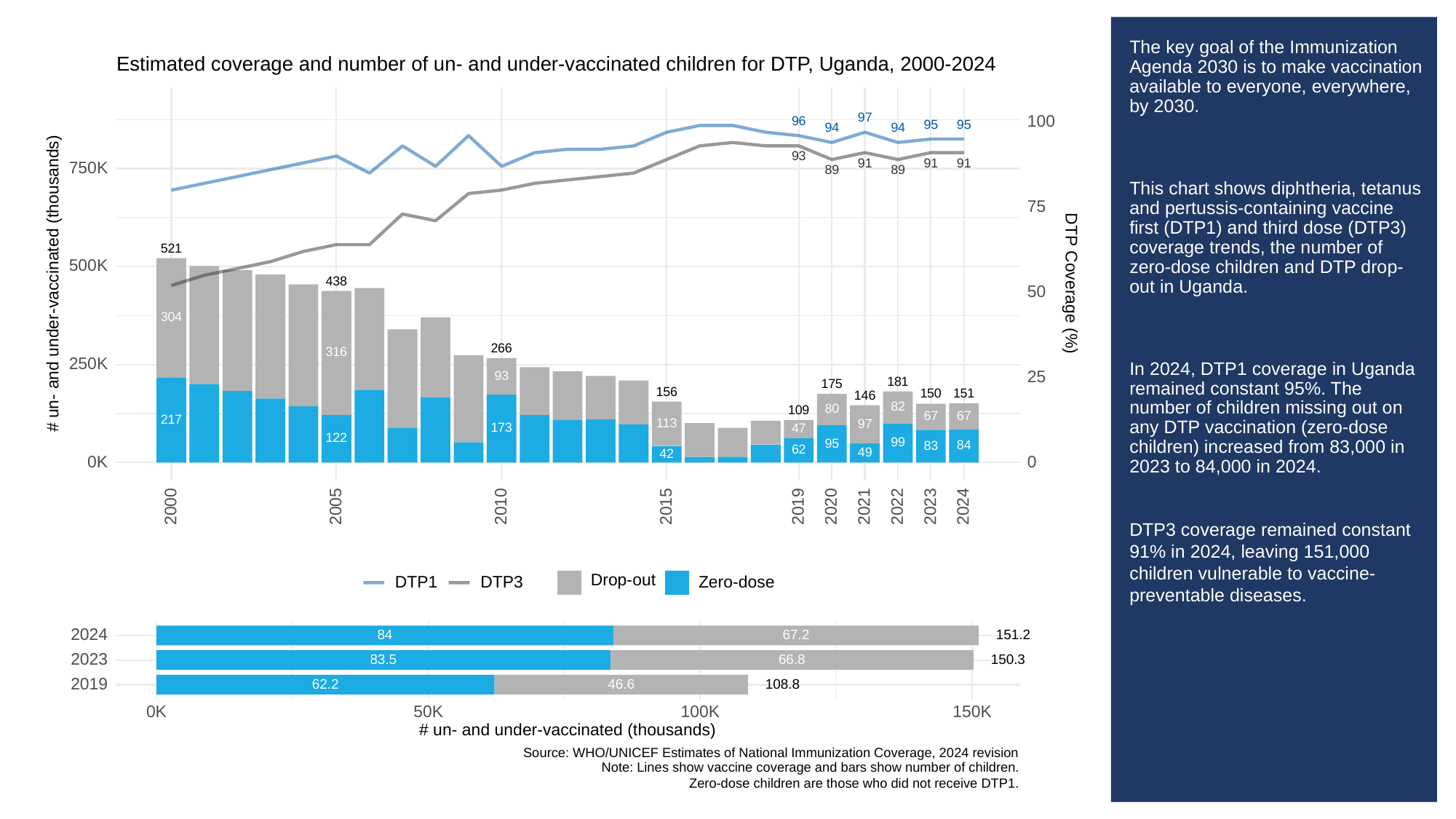

# The key goal of the Immunization Agenda 2030 is to make vaccination available to everyone, everywhere, by 2030.

This chart shows diphtheria, tetanus and pertussis-containing vaccine first (DTP1) and third dose (DTP3) coverage trends, the number of zero-dose children and DTP drop-out in Uganda.

In 2024, DTP1 coverage in Uganda remained constant 95%. The number of children missing out on any DTP vaccination (zero-dose children) increased from 83,000 in 2023 to 84,000 in 2024.

DTP3 coverage remained constant 91% in 2024, leaving 151,000 children vulnerable to vaccine-preventable diseases.

Estimated coverage and number of un- and under-vaccinated children for DTP, Uganda, 2000-2024

97
100
96

95
95
94
94

93
91
91
91
750K
89
89

75

521

500K

# un- and under-vaccinated (thousands)
DTP Coverage (%)
438

50

304

266
316

250K

25

93

181

175

156
151
150

146

82

80

109

67
67

217
113

97

173

47

122

99
95
84
83

62

49
42
0K
0

2023
2000
2005
2010
2015
2019
2020
2021
2022
2024

Drop-out
DTP3
Zero-dose
DTP1

2024
84
67.2
151.2

2023
83.5
150.3
66.8

2019
62.2
46.6
108.8

0K
50K
100K
150K
# un- and under-vaccinated (thousands)
Source: WHO/UNICEF Estimates of National Immunization Coverage, 2024 revision
Note: Lines show vaccine coverage and bars show number of children.
Zero-dose children are those who did not receive DTP1.